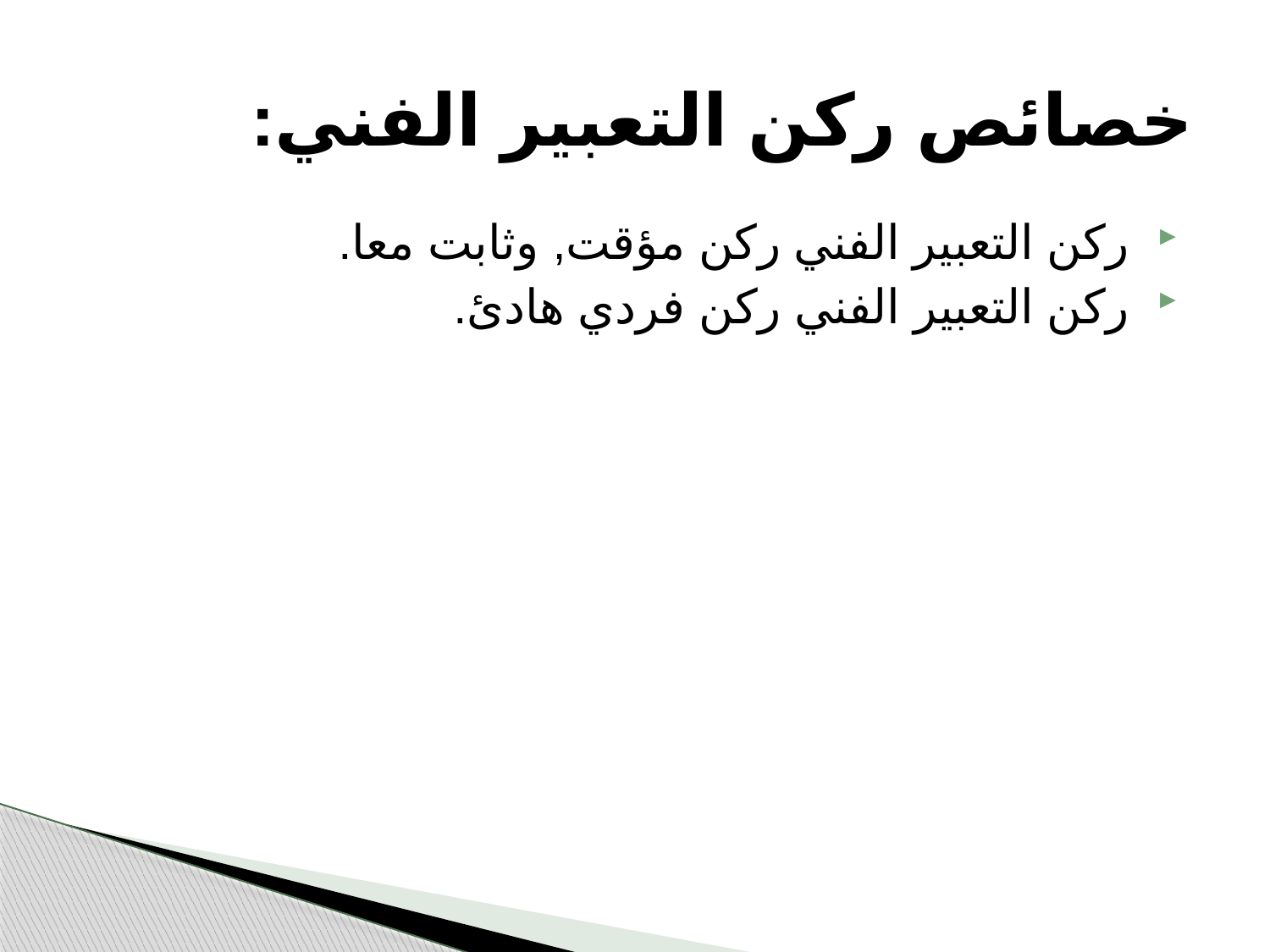

# خصائص ركن التعبير الفني:
 ركن التعبير الفني ركن مؤقت, وثابت معا.
 ركن التعبير الفني ركن فردي هادئ.